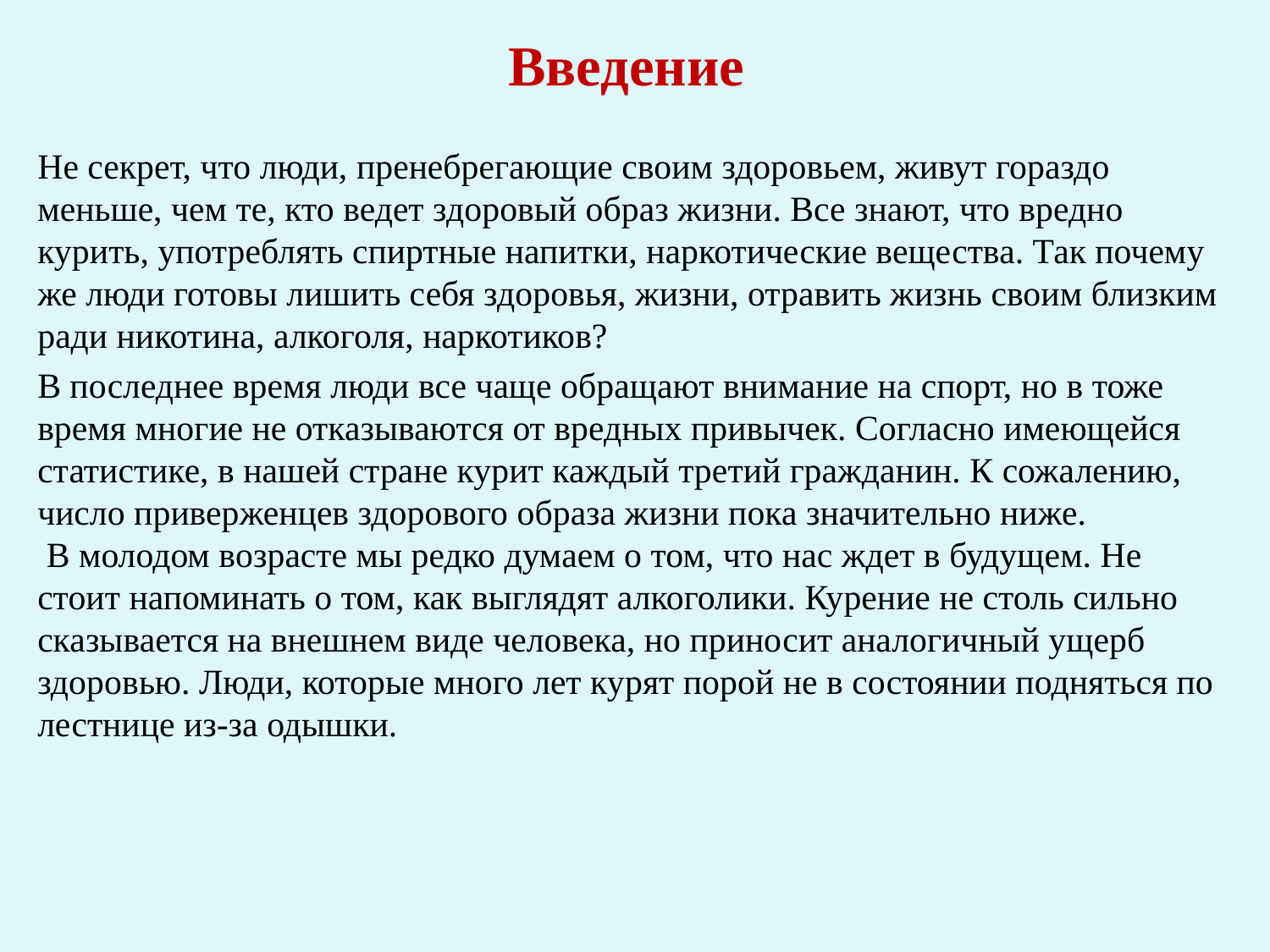

# Введение
Не секрет, что люди, пренебрегающие своим здоровьем, живут гораздо меньше, чем те, кто ведет здоровый образ жизни. Все знают, что вредно курить, употреблять спиртные напитки, наркотические вещества. Так почему же люди готовы лишить себя здоровья, жизни, отравить жизнь своим близким ради никотина, алкоголя, наркотиков?
В последнее время люди все чаще обращают внимание на спорт, но в тоже время многие не отказываются от вредных привычек. Согласно имеющейся статистике, в нашей стране курит каждый третий гражданин. К сожалению, число приверженцев здорового образа жизни пока значительно ниже.
 В молодом возрасте мы редко думаем о том, что нас ждет в будущем. Не стоит напоминать о том, как выглядят алкоголики. Курение не столь сильно сказывается на внешнем виде человека, но приносит аналогичный ущерб здоровью. Люди, которые много лет курят порой не в состоянии подняться по лестнице из-за одышки.